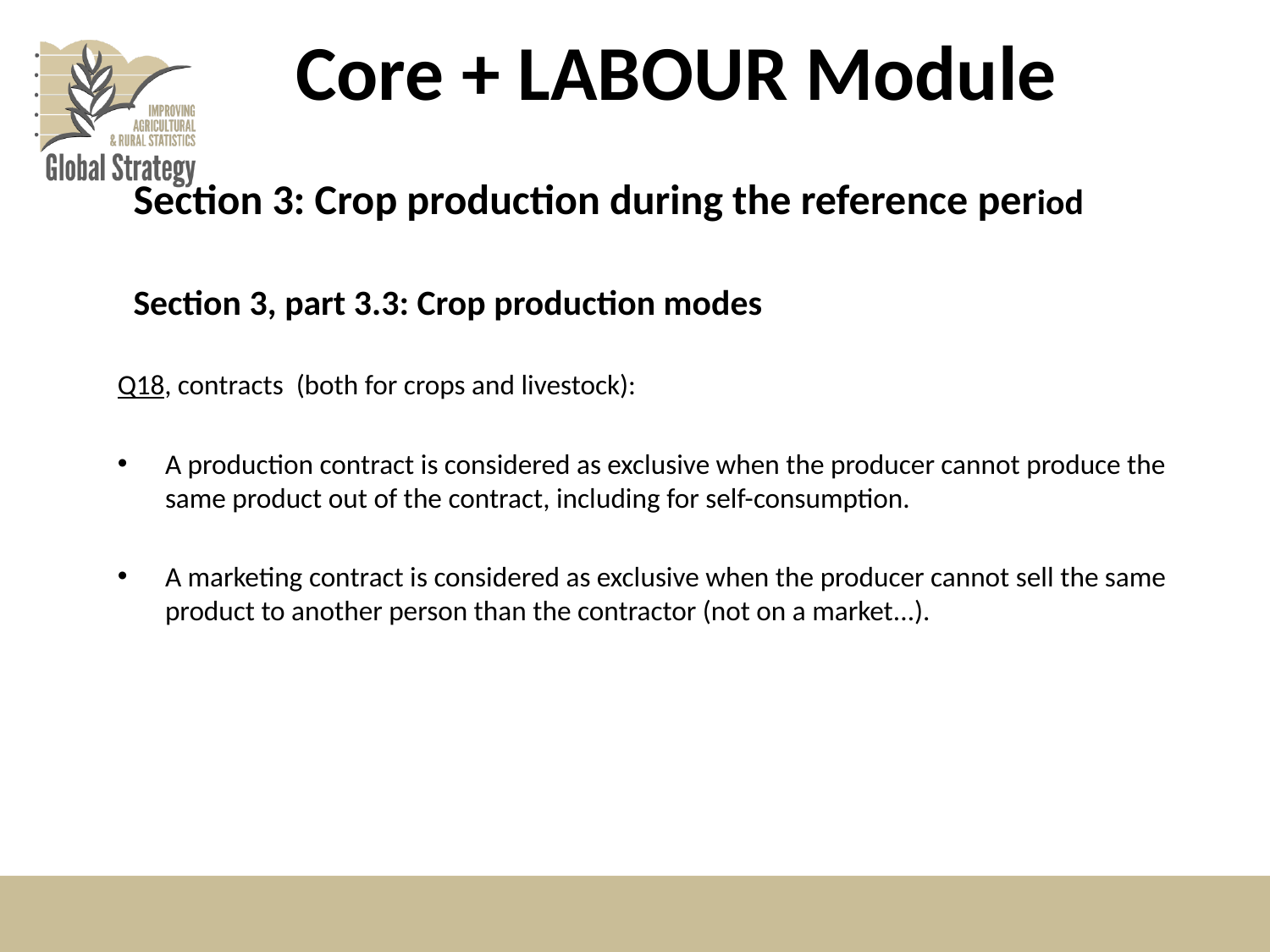

# Core + LABOUR Module
Section 3: Crop production during the reference period

Section 3, part 3.3: Crop production modes

Q18, contracts  (both for crops and livestock):

A production contract is considered as exclusive when the producer cannot produce the same product out of the contract, including for self-consumption.

A marketing contract is considered as exclusive when the producer cannot sell the same product to another person than the contractor (not on a market...).